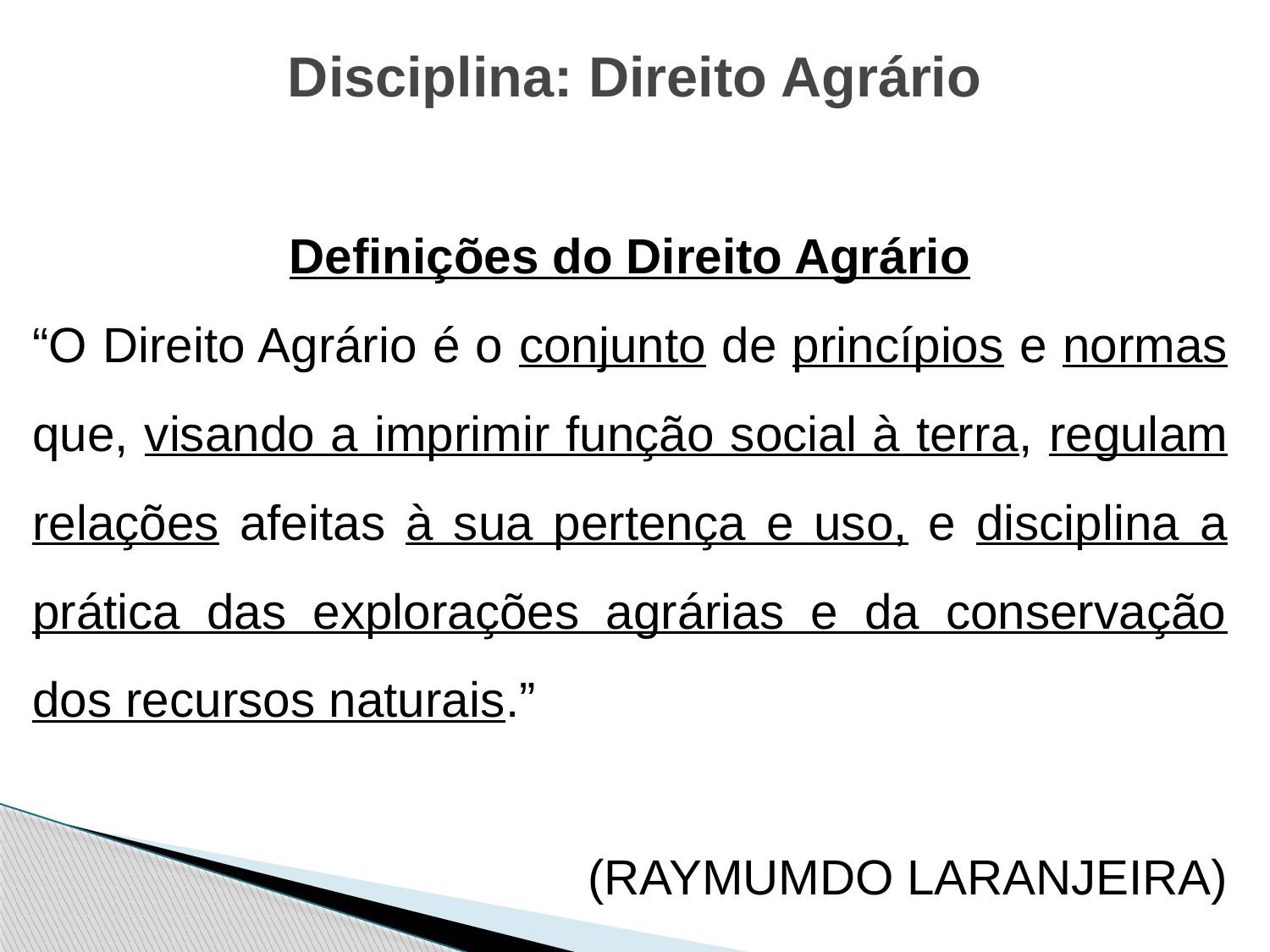

Disciplina: Direito Agrário
Definições do Direito Agrário
“O Direito Agrário é o conjunto de princípios e normas que, visando a imprimir função social à terra, regulam relações afeitas à sua pertença e uso, e disciplina a prática das explorações agrárias e da conservação dos recursos naturais.”

(RAYMUMDO LARANJEIRA)